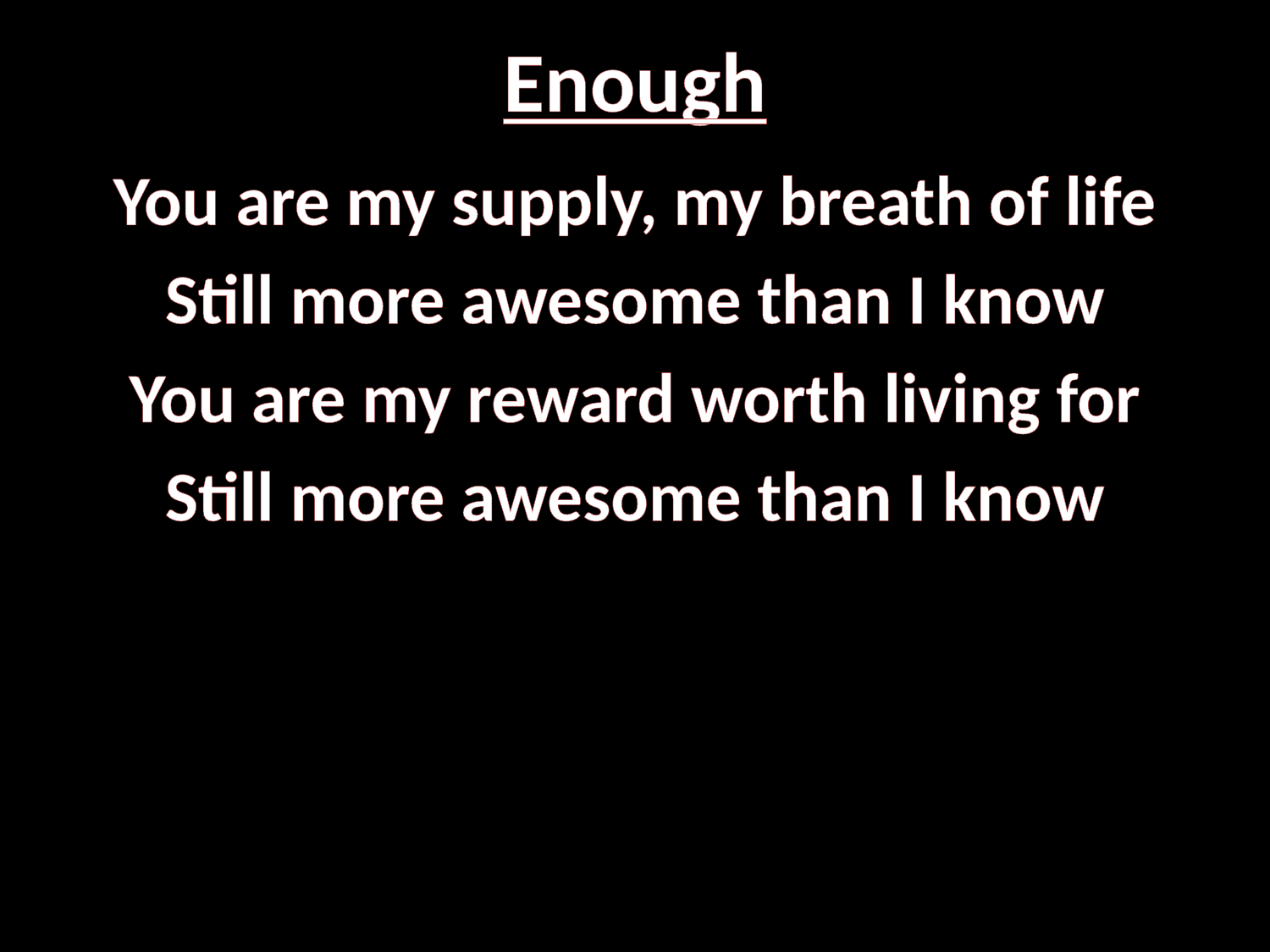

# Enough
You are my supply, my breath of life
Still more awesome than I know
You are my reward worth living for
Still more awesome than I know